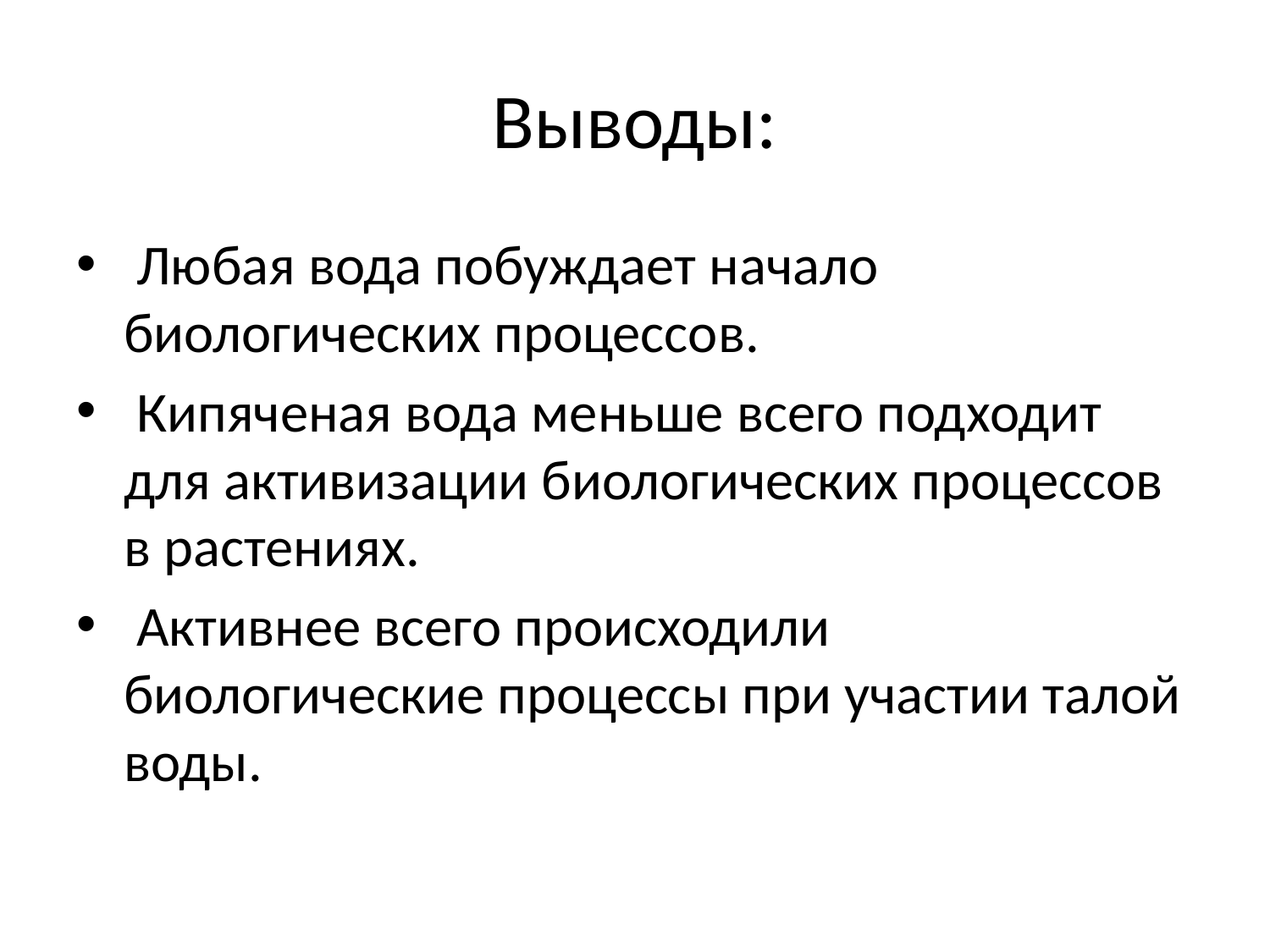

# Выводы:
 Любая вода побуждает начало биологических процессов.
 Кипяченая вода меньше всего подходит для активизации биологических процессов в растениях.
 Активнее всего происходили биологические процессы при участии талой воды.